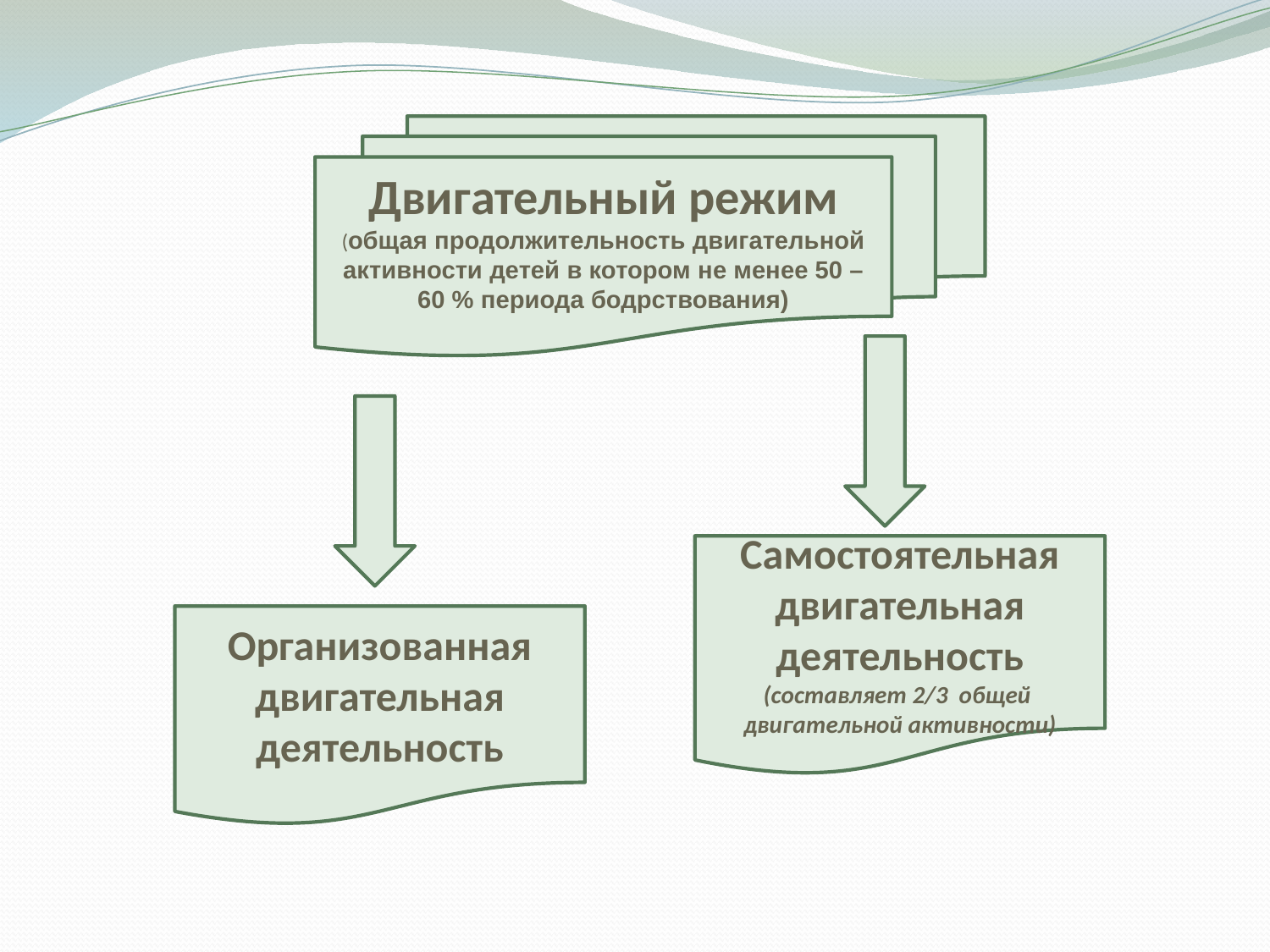

Двигательный режим
(общая продолжительность двигательной активности детей в котором не менее 50 – 60 % периода бодрствования)

Самостоятельная двигательная деятельность
(составляет 2/3  общей  двигательной активности)
Организованная двигательная деятельность